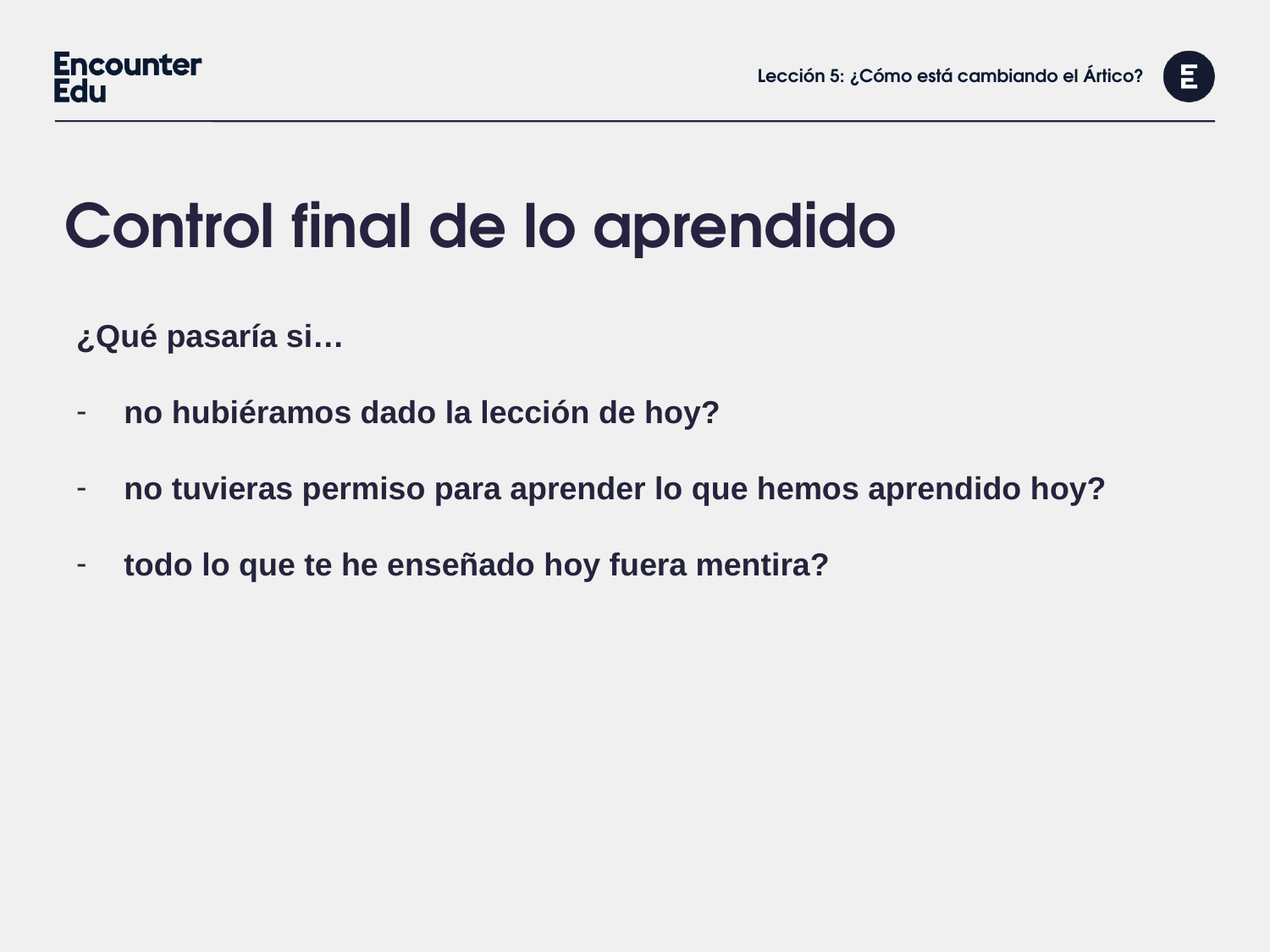

# Lección 5: ¿Cómo está cambiando el Ártico?
Control final de lo aprendido
¿Qué pasaría si…

no hubiéramos dado la lección de hoy?

no tuvieras permiso para aprender lo que hemos aprendido hoy?

todo lo que te he enseñado hoy fuera mentira?